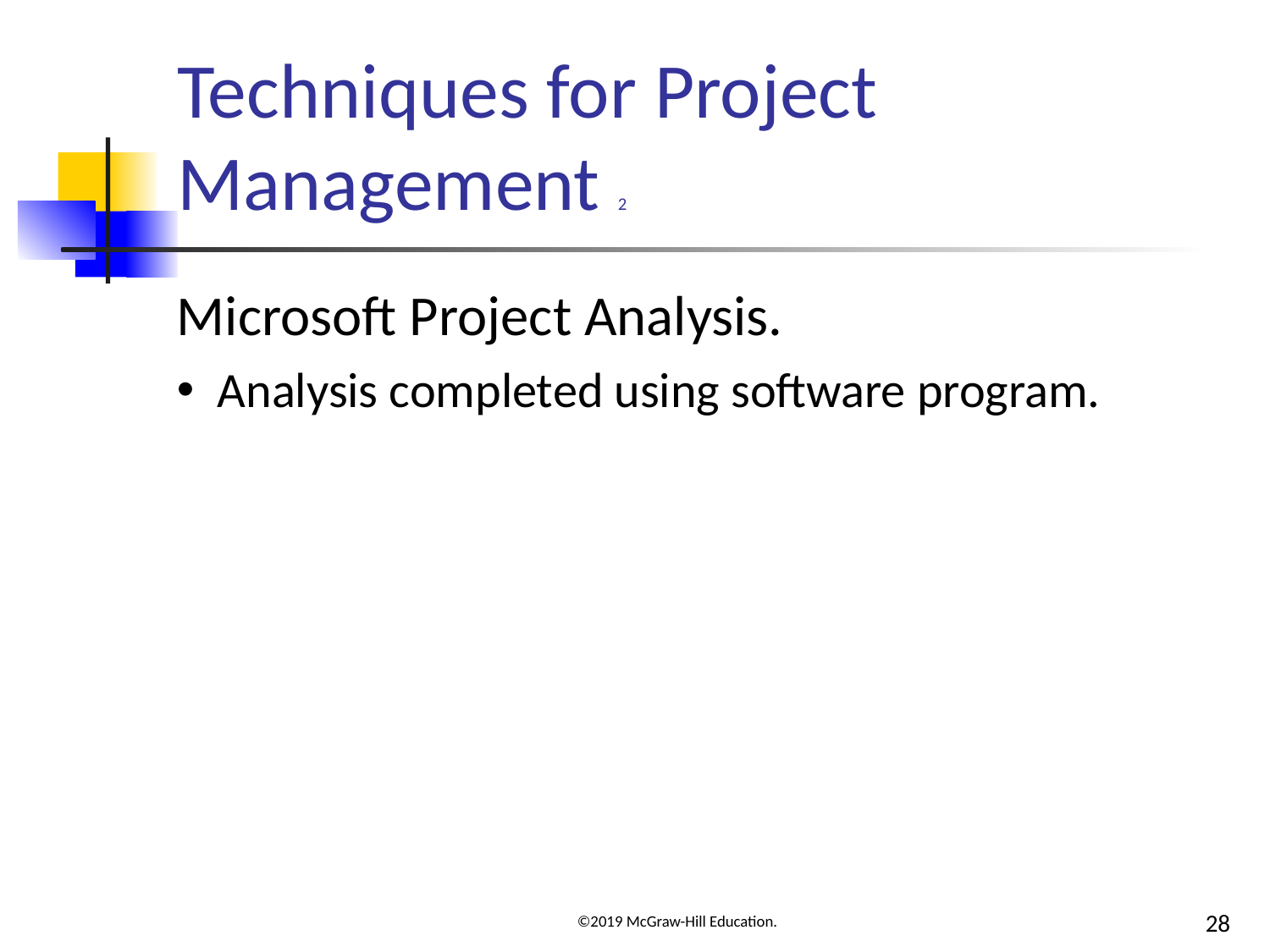

# Techniques for Project Management 2
Microsoft Project Analysis.
Analysis completed using software program.